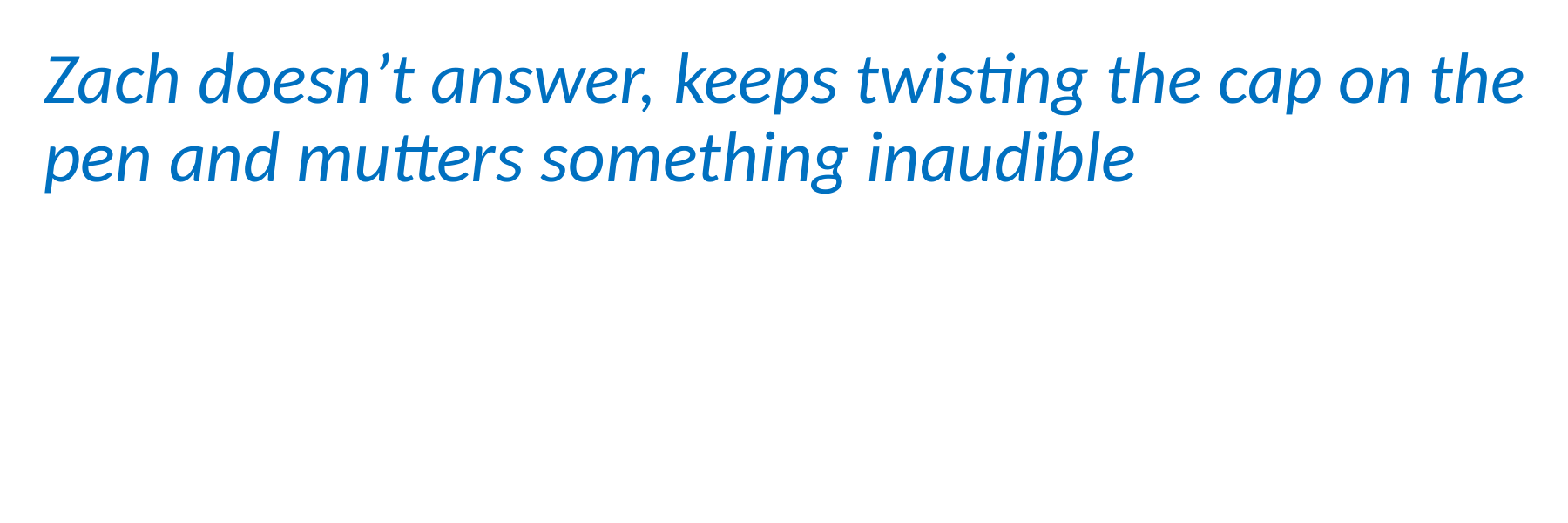

Zach doesn’t answer, keeps twisting the cap on the pen and mutters something inaudible